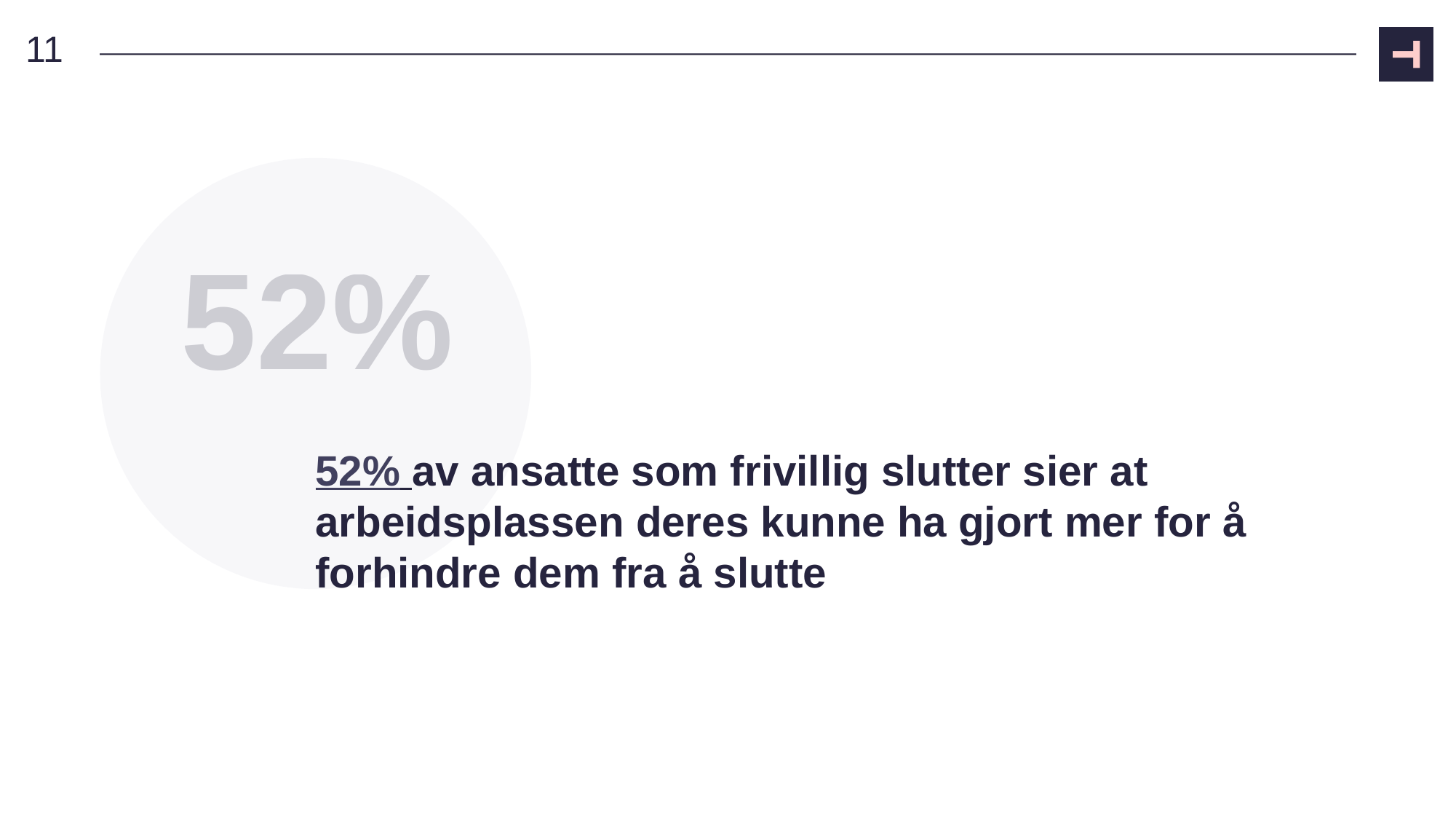

11

52%
# 52% av ansatte som frivillig slutter sier at arbeidsplassen deres kunne ha gjort mer for å forhindre dem fra å slutte